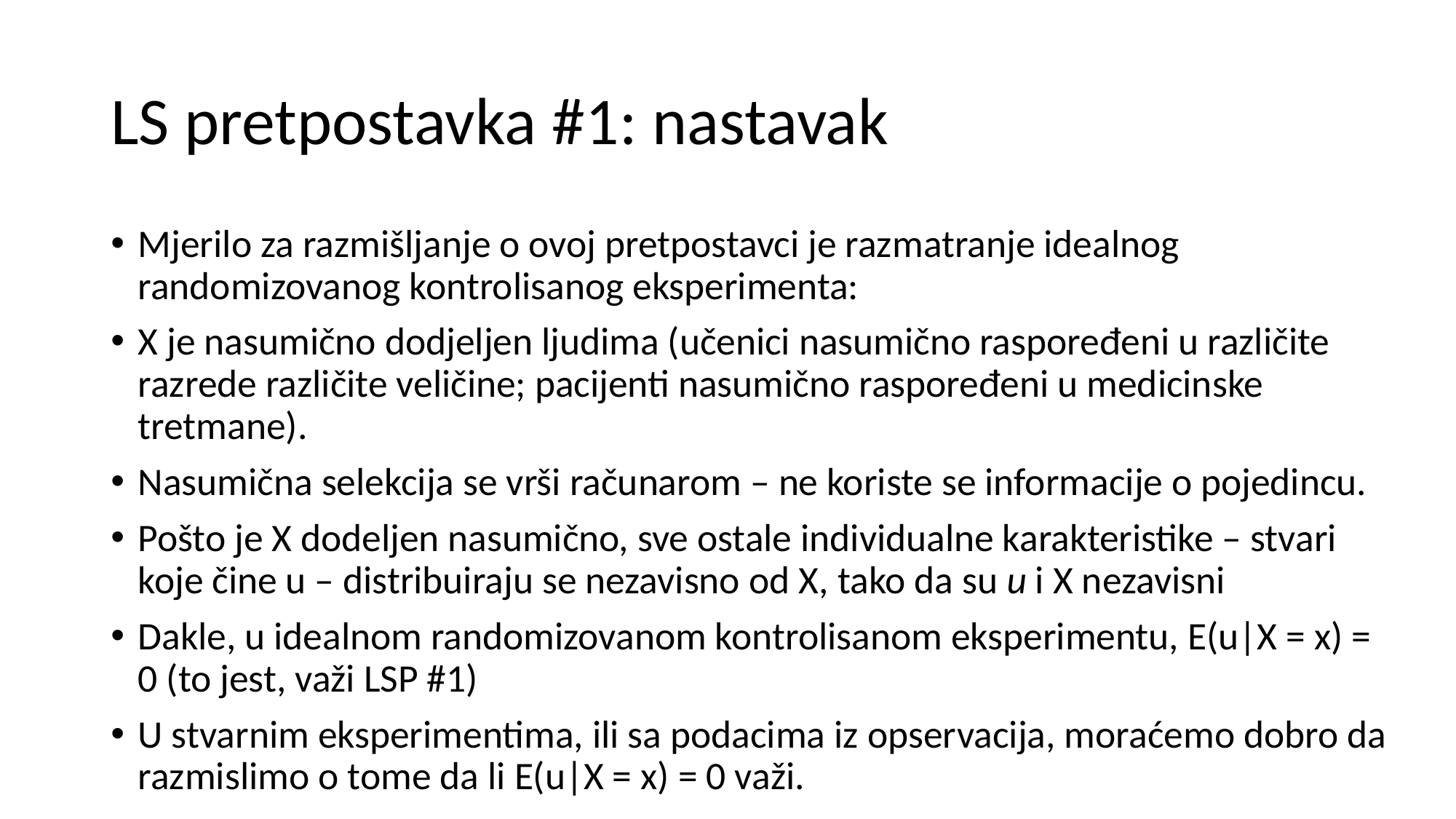

# LS pretpostavka #1: nastavak
Mjerilo za razmišljanje o ovoj pretpostavci je razmatranje idealnog randomizovanog kontrolisanog eksperimenta:
X je nasumično dodjeljen ljudima (učenici nasumično raspoređeni u različite razrede različite veličine; pacijenti nasumično raspoređeni u medicinske tretmane).
Nasumična selekcija se vrši računarom – ne koriste se informacije o pojedincu.
Pošto je X dodeljen nasumično, sve ostale individualne karakteristike – stvari koje čine u – distribuiraju se nezavisno od X, tako da su u i X nezavisni
Dakle, u idealnom randomizovanom kontrolisanom eksperimentu, E(u|X = x) = 0 (to jest, važi LSP #1)
U stvarnim eksperimentima, ili sa podacima iz opservacija, moraćemo dobro da razmislimo o tome da li E(u|X = x) = 0 važi.